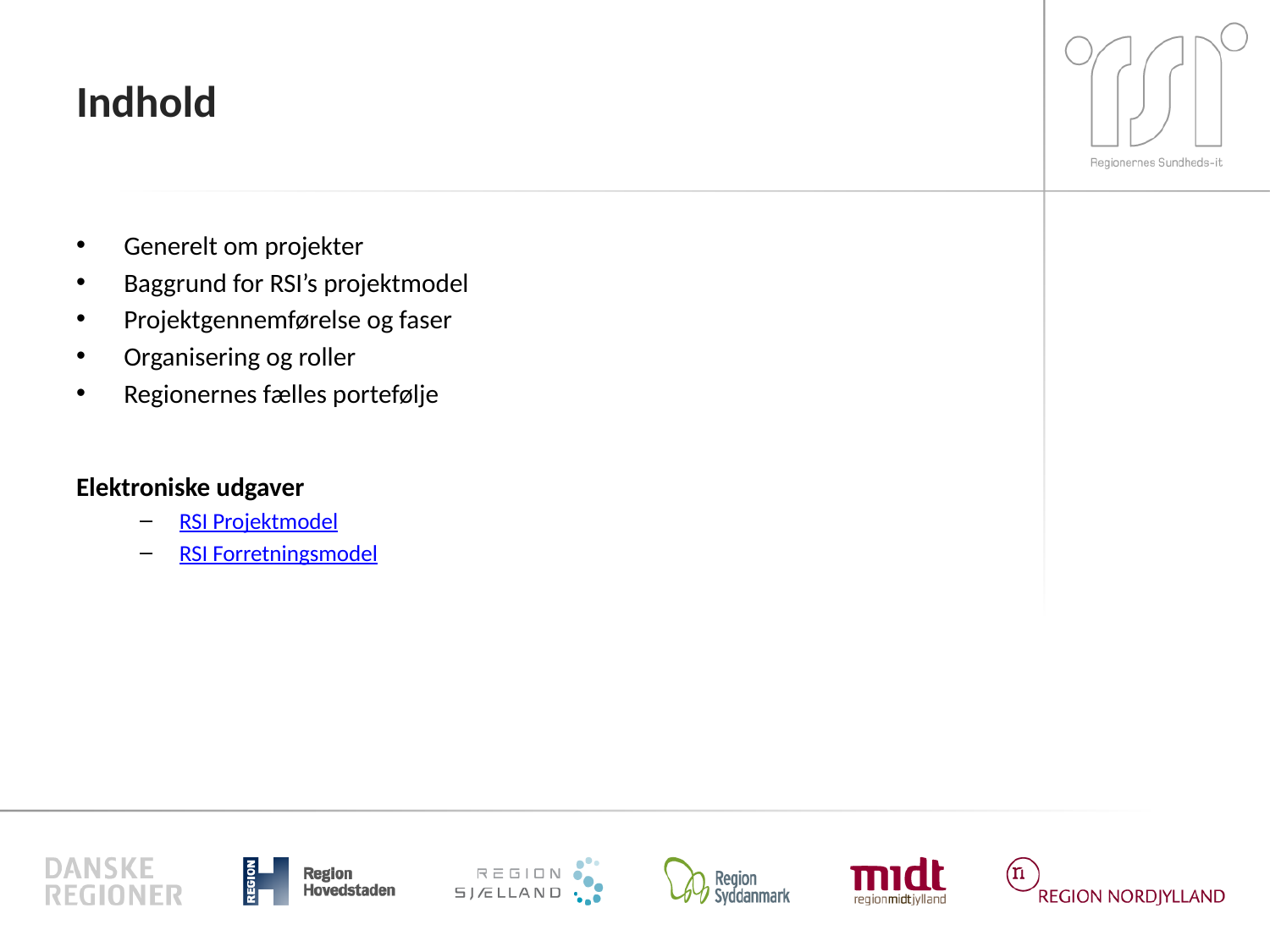

# Indhold
Generelt om projekter
Baggrund for RSI’s projektmodel
Projektgennemførelse og faser
Organisering og roller
Regionernes fælles portefølje

Elektroniske udgaver
RSI Projektmodel
RSI Forretningsmodel